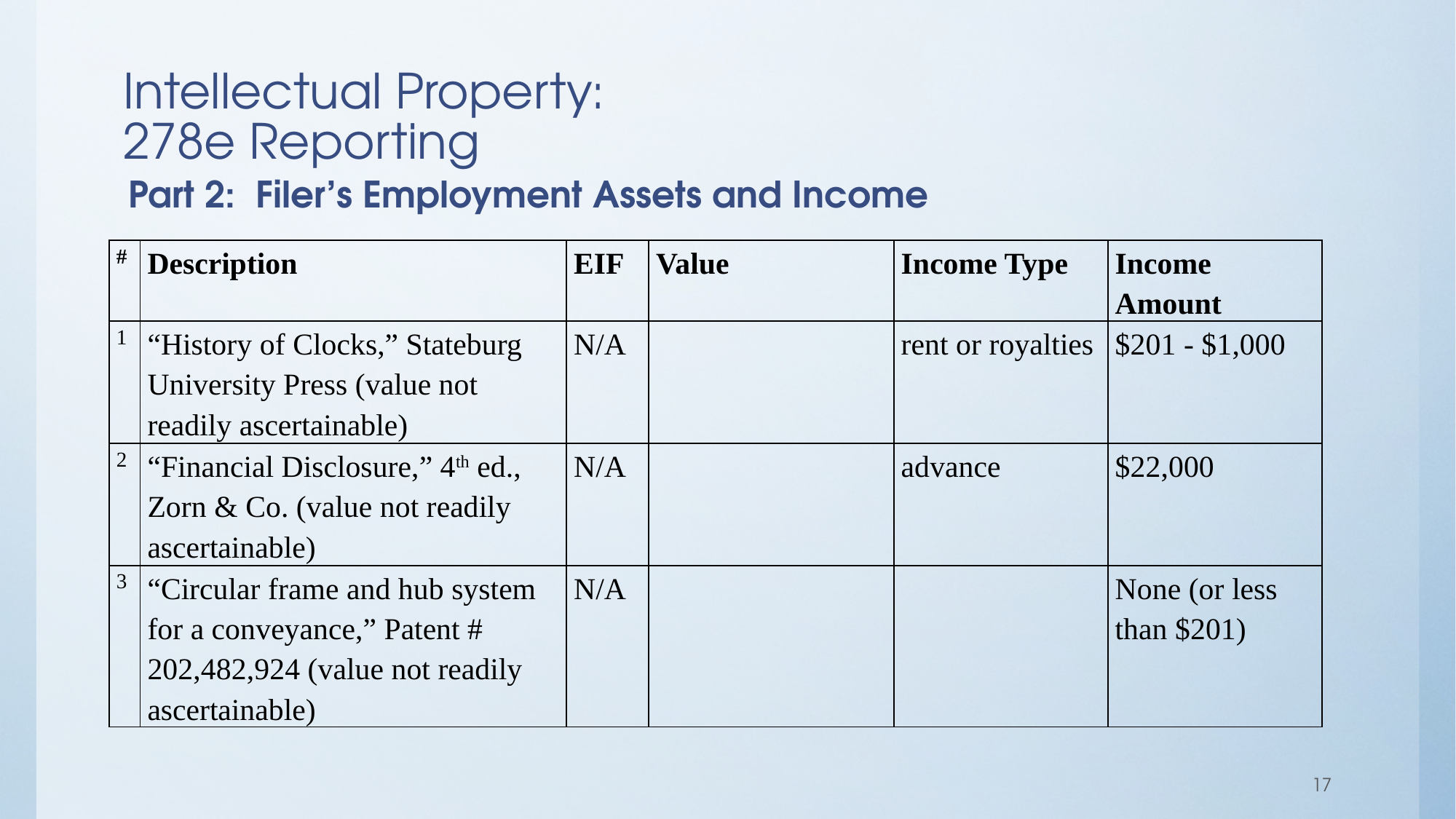

# Intellectual Property: 278e Reporting
 Part 2:  Filer’s Employment Assets and Income
| # | Description | EIF | Value | Income Type | Income Amount |
| --- | --- | --- | --- | --- | --- |
| 1 | “History of Clocks,” Stateburg University Press (value not readily ascertainable) | N/A |  | rent or royalties | $201 - $1,000 |
| 2 | “Financial Disclosure,” 4th ed., Zorn & Co. (value not readily ascertainable) | N/A |  | advance | $22,000 |
| 3 | “Circular frame and hub system for a conveyance,” Patent # 202,482,924 (value not readily ascertainable) | N/A |  |  | None (or less than $201) |
17